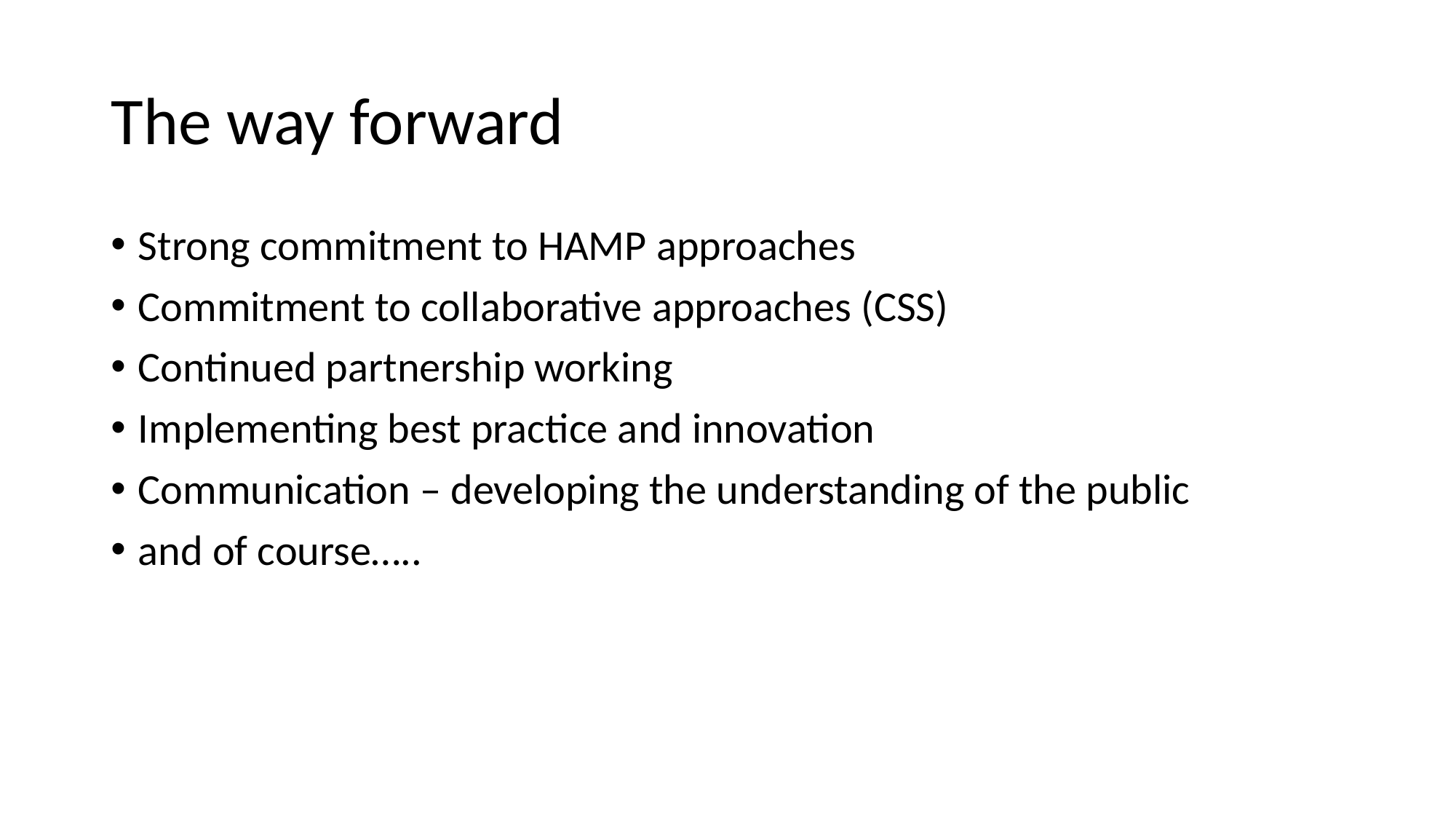

# The way forward
Strong commitment to HAMP approaches
Commitment to collaborative approaches (CSS)
Continued partnership working
Implementing best practice and innovation
Communication – developing the understanding of the public
and of course…..